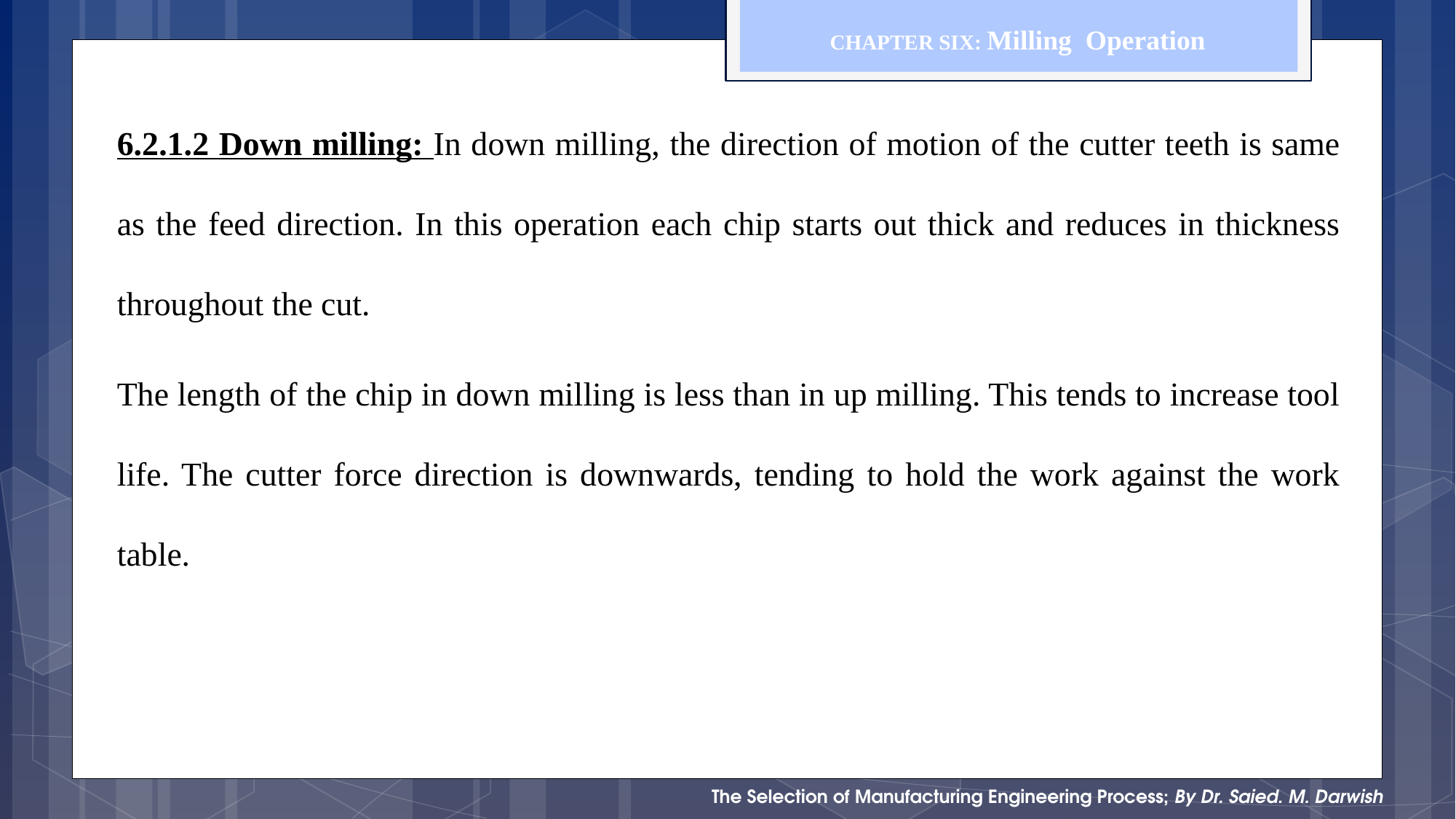

CHAPTER SIX: Milling  Operation
6.2.1.2 Down milling: In down milling, the direction of motion of the cutter teeth is same as the feed direction. In this operation each chip starts out thick and reduces in thickness throughout the cut.
The length of the chip in down milling is less than in up milling. This tends to increase tool life. The cutter force direction is downwards, tending to hold the work against the work table.